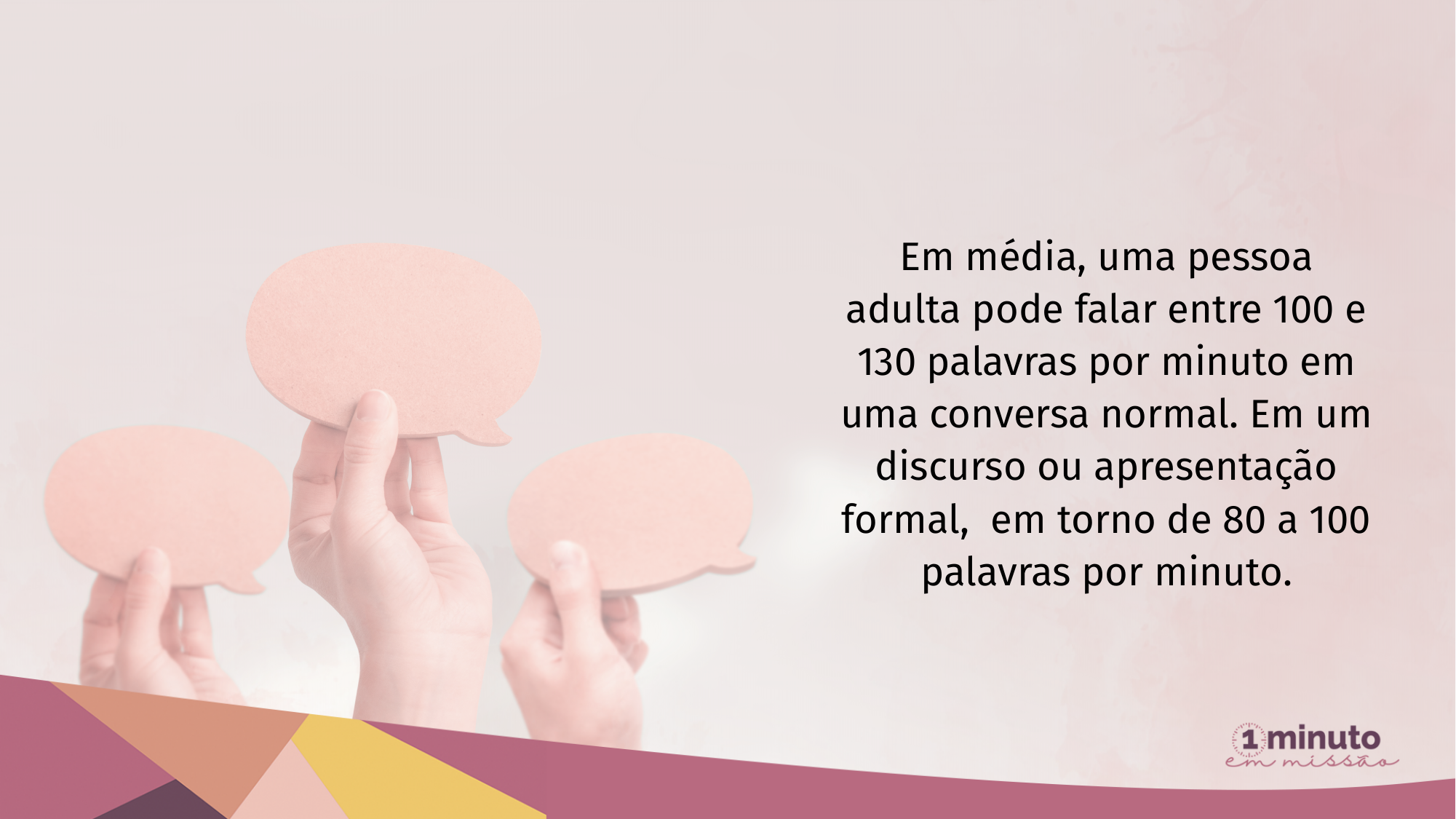

Em média, uma pessoa adulta pode falar entre 100 e 130 palavras por minuto em uma conversa normal. Em um discurso ou apresentação formal,  em torno de 80 a 100 palavras por minuto.